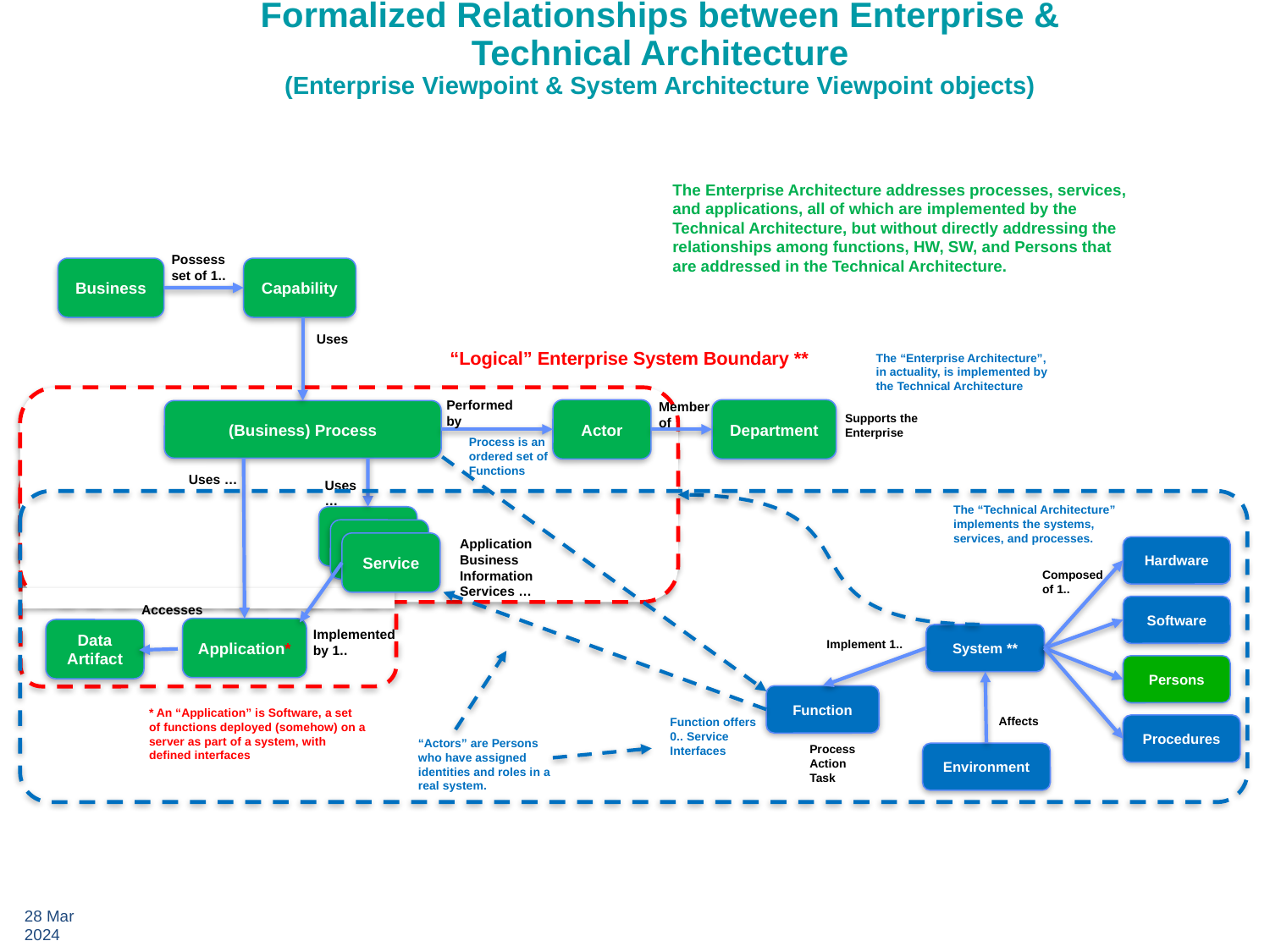

# Formalized Relationships between Enterprise & Technical Architecture (Enterprise Viewpoint & System Architecture Viewpoint objects)
The Enterprise Architecture addresses processes, services, and applications, all of which are implemented by the Technical Architecture, but without directly addressing the relationships among functions, HW, SW, and Persons that are addressed in the Technical Architecture.
Possess set of 1..
Business
Capability
Uses
“Logical” Enterprise System Boundary **

Performed
by
Member
of
Department
Actor
(Business) Process
Uses …

Uses …

Application
Business
Information
Services …
Service

Accesses
Application*
Data Artifact
Implemented by 1..
The “Enterprise Architecture”, in actuality, is implemented by the Technical Architecture
Supports the Enterprise
Process is an ordered set of Functions

The “Technical Architecture” implements the systems, services, and processes.
Hardware
Composed of 1..
Software
System **
Implement 1..
Persons
Function
Affects
Function offers 0.. Service Interfaces
Procedures
Process
Action
Task
Environment
* An “Application” is Software, a set of functions deployed (somehow) on a server as part of a system, with defined interfaces
“Actors” are Persons who have assigned identities and roles in a real system.
28 Mar 2024